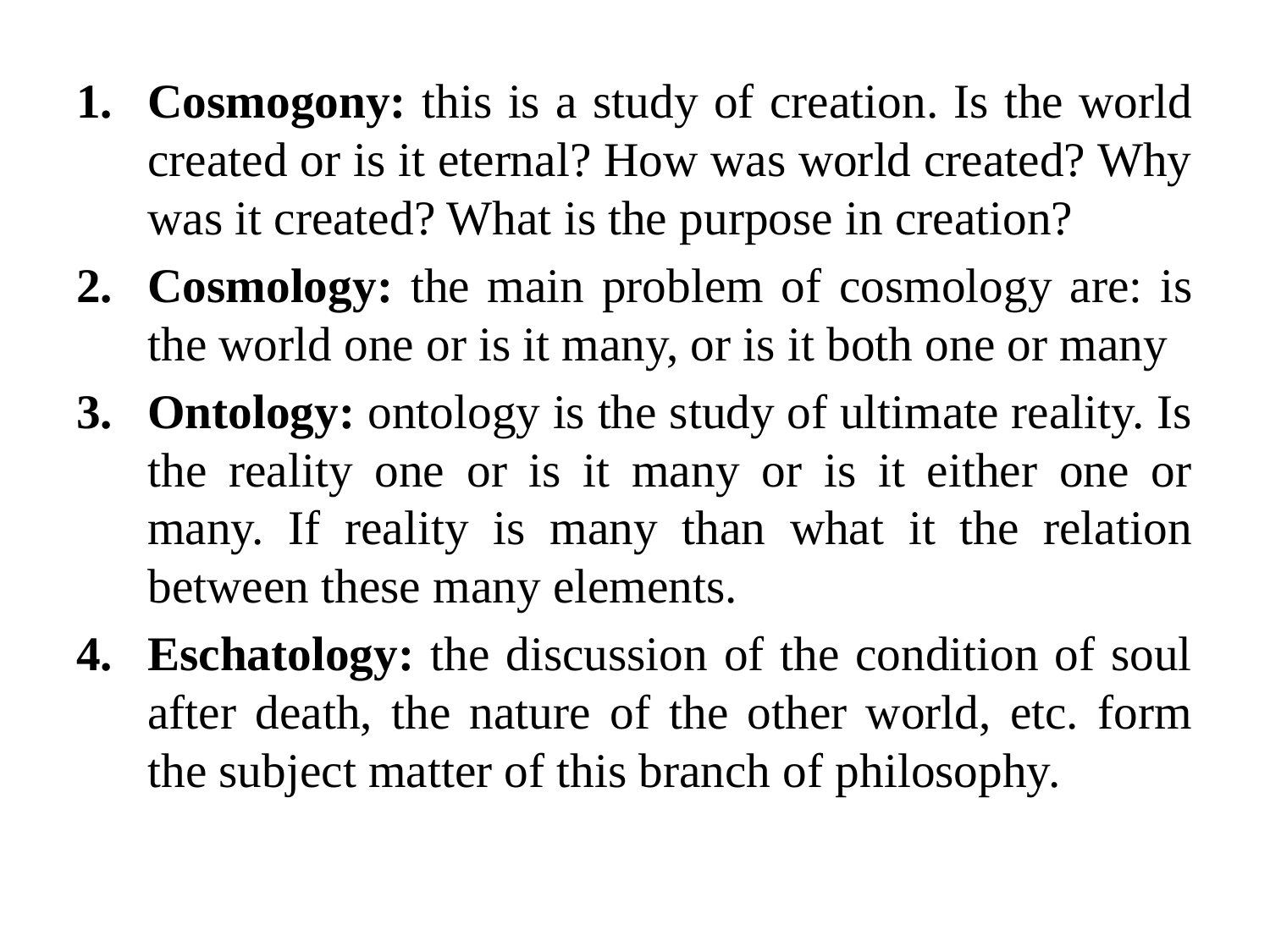

Cosmogony: this is a study of creation. Is the world created or is it eternal? How was world created? Why was it created? What is the purpose in creation?
Cosmology: the main problem of cosmology are: is the world one or is it many, or is it both one or many
Ontology: ontology is the study of ultimate reality. Is the reality one or is it many or is it either one or many. If reality is many than what it the relation between these many elements.
Eschatology: the discussion of the condition of soul after death, the nature of the other world, etc. form the subject matter of this branch of philosophy.